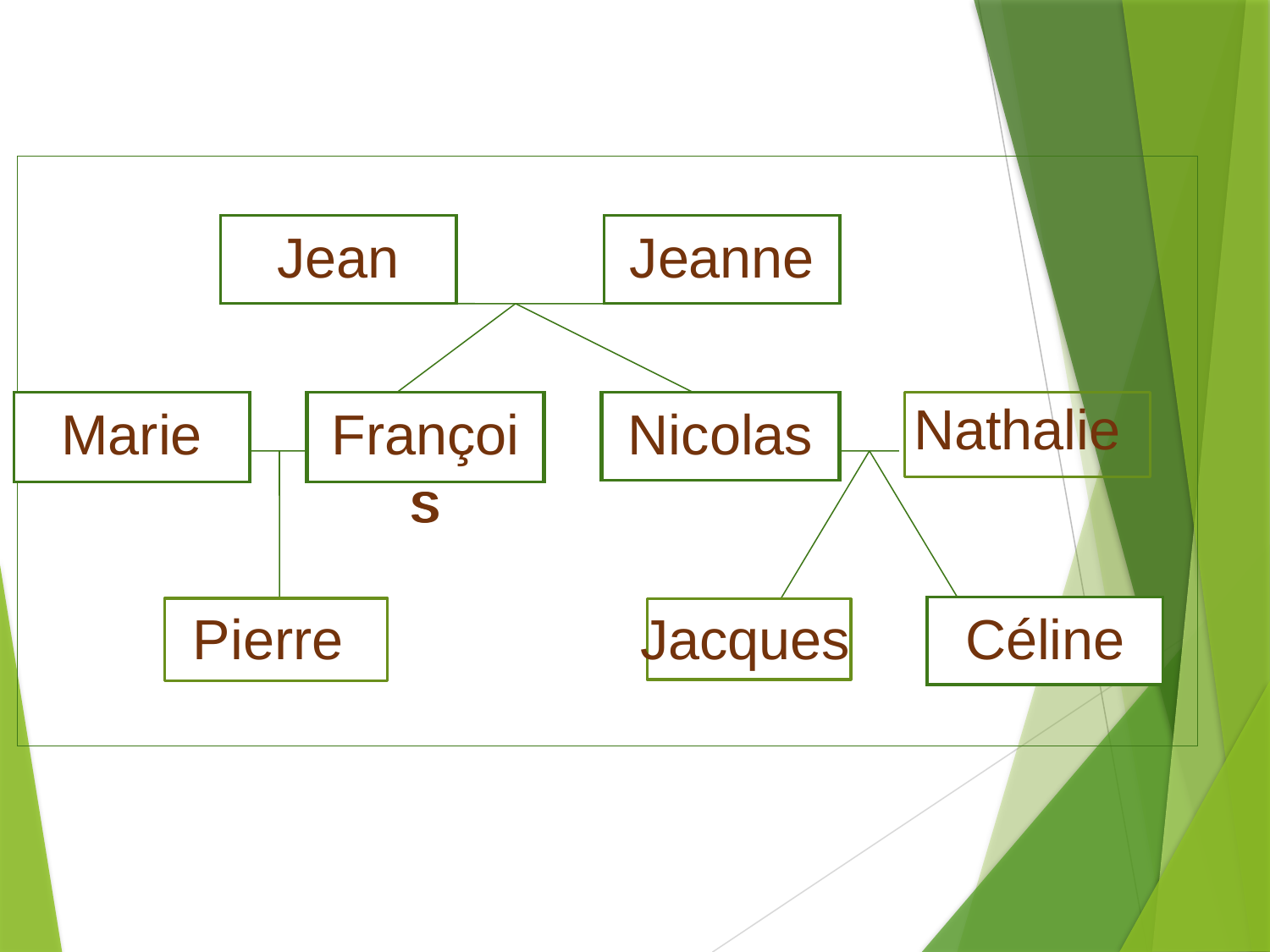

Jean
Jeanne

Marie
François
François
François
Nicolas
Nicolas
Nicolas

Céline
Nathalie

Jacques
Pierre